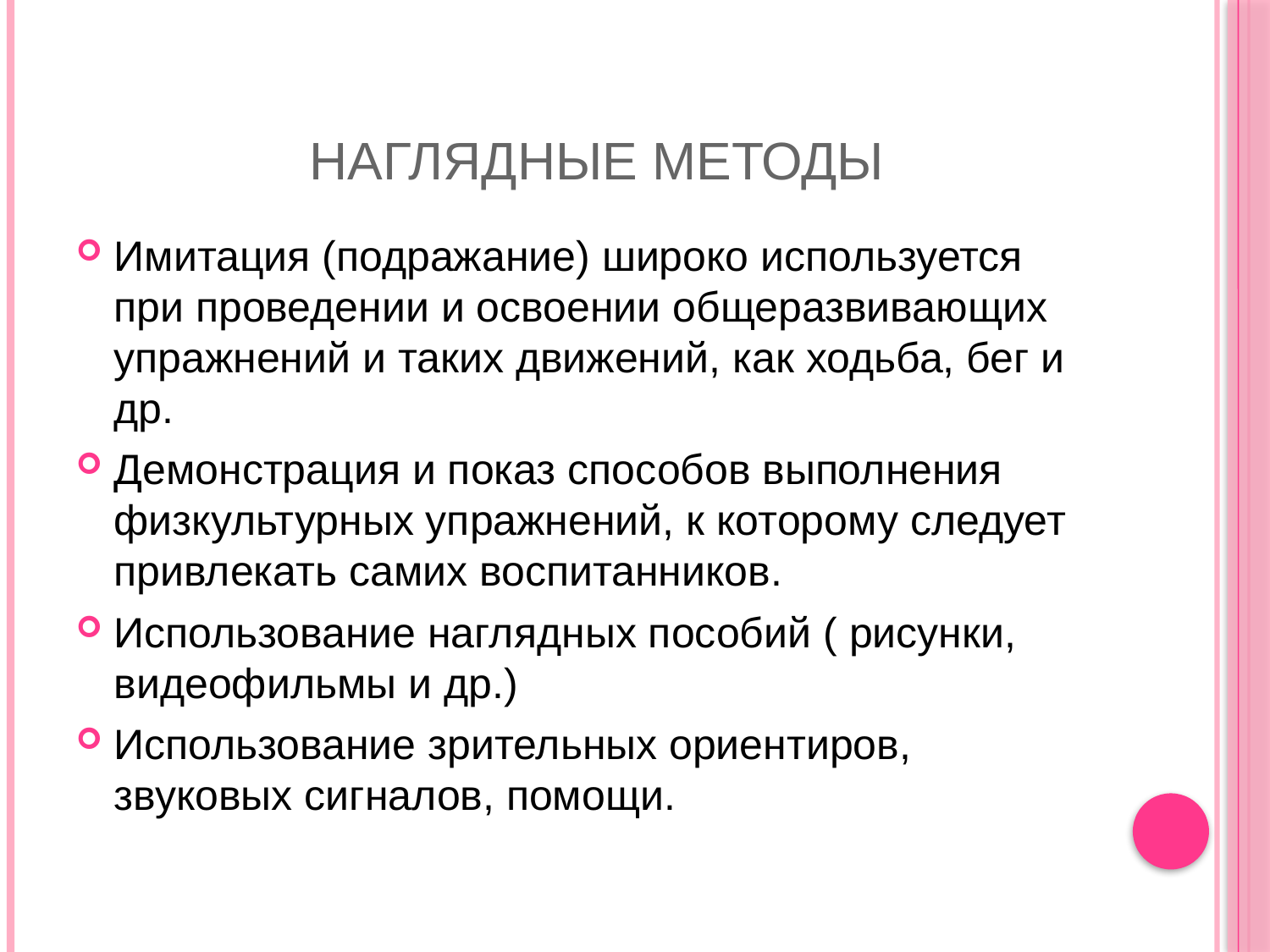

# Наглядные методы
Имитация (подражание) широко используется при проведении и освоении общеразвивающих упражнений и таких движений, как ходьба, бег и др.
Демонстрация и показ способов выполнения физкультурных упражнений, к которому следует привлекать самих воспитанников.
Использование наглядных пособий ( рисунки, видеофильмы и др.)
Использование зрительных ориентиров, звуковых сигналов, помощи.